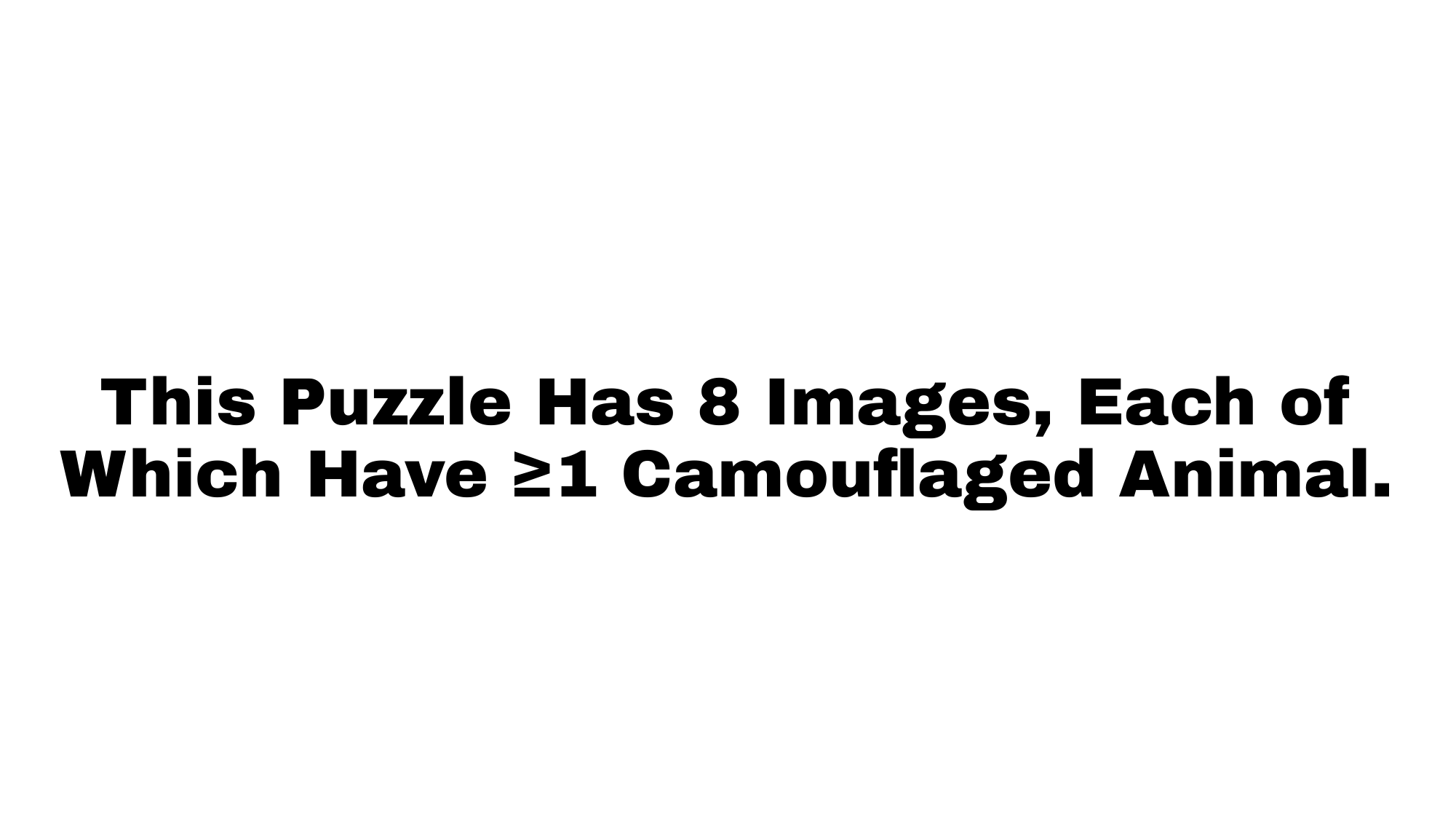

# This Puzzle Has 8 Images, Each of Which Have ≥1 Camouflaged Animal.